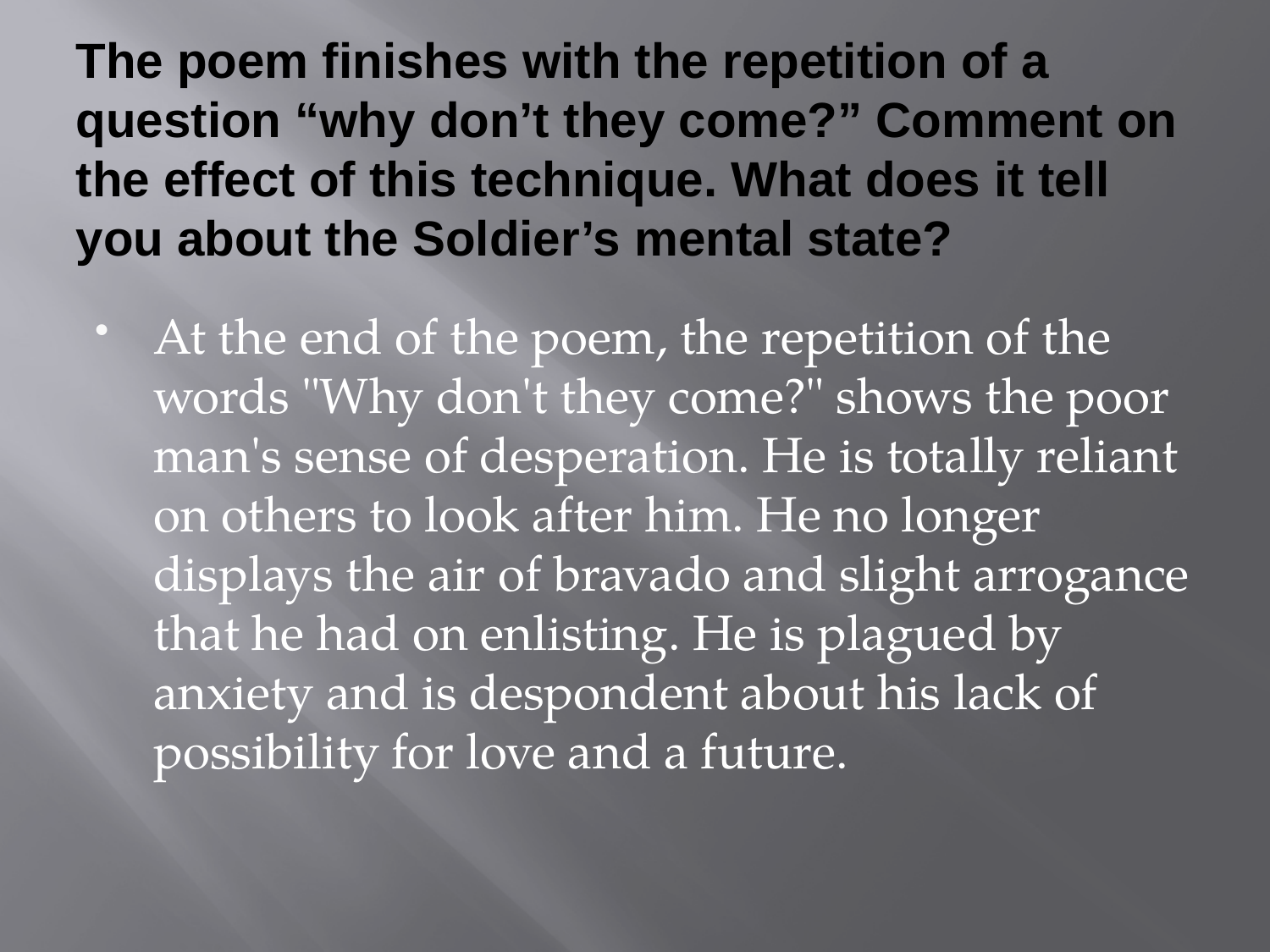

# The poem finishes with the repetition of a question “why don’t they come?” Comment on the effect of this technique. What does it tell you about the Soldier’s mental state?
At the end of the poem, the repetition of the words "Why don't they come?" shows the poor man's sense of desperation. He is totally reliant on others to look after him. He no longer displays the air of bravado and slight arrogance that he had on enlisting. He is plagued by anxiety and is despondent about his lack of possibility for love and a future.